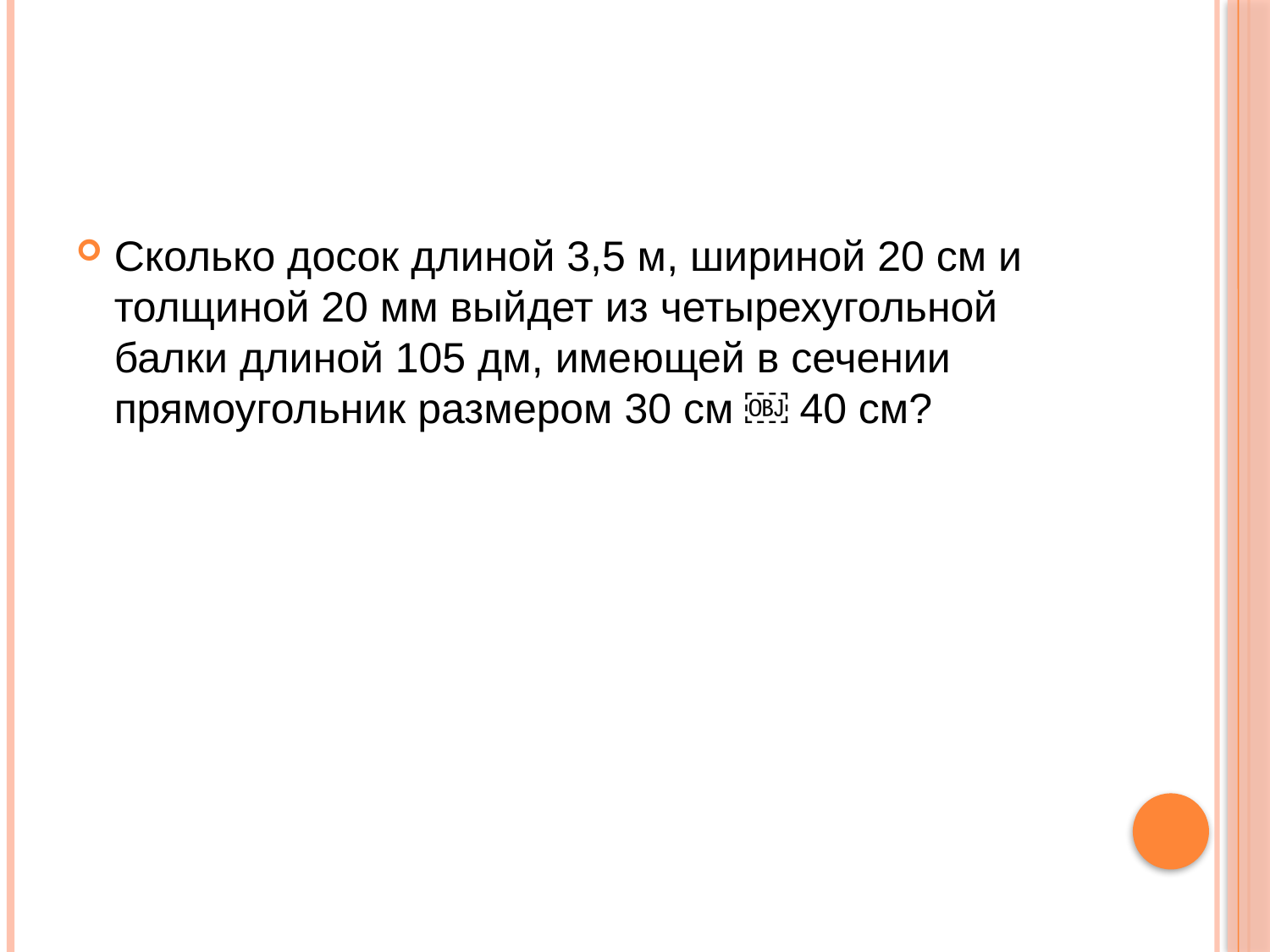

#
Сколько досок дли­ной 3,5 м, ши­ри­ной 20 см и тол­щи­ной 20 мм вый­дет из че­ты­рех­уголь­ной балки дли­ной 105 дм, име­ю­щей в се­че­нии прямоугольник раз­ме­ром 30 см ￼ 40 см?